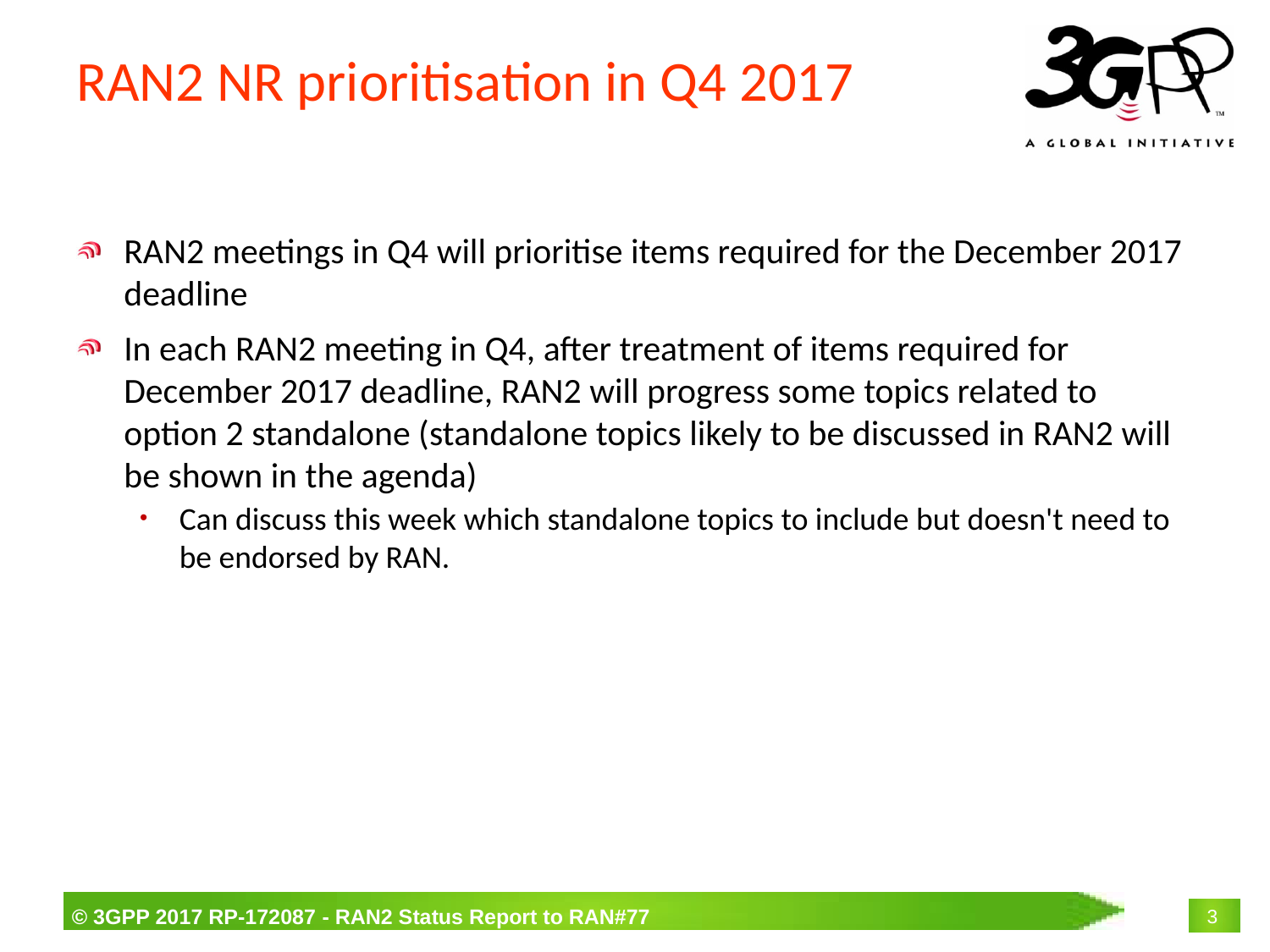

# RAN2 NR prioritisation in Q4 2017
RAN2 meetings in Q4 will prioritise items required for the December 2017 deadline
In each RAN2 meeting in Q4, after treatment of items required for December 2017 deadline, RAN2 will progress some topics related to option 2 standalone (standalone topics likely to be discussed in RAN2 will be shown in the agenda)
Can discuss this week which standalone topics to include but doesn't need to be endorsed by RAN.